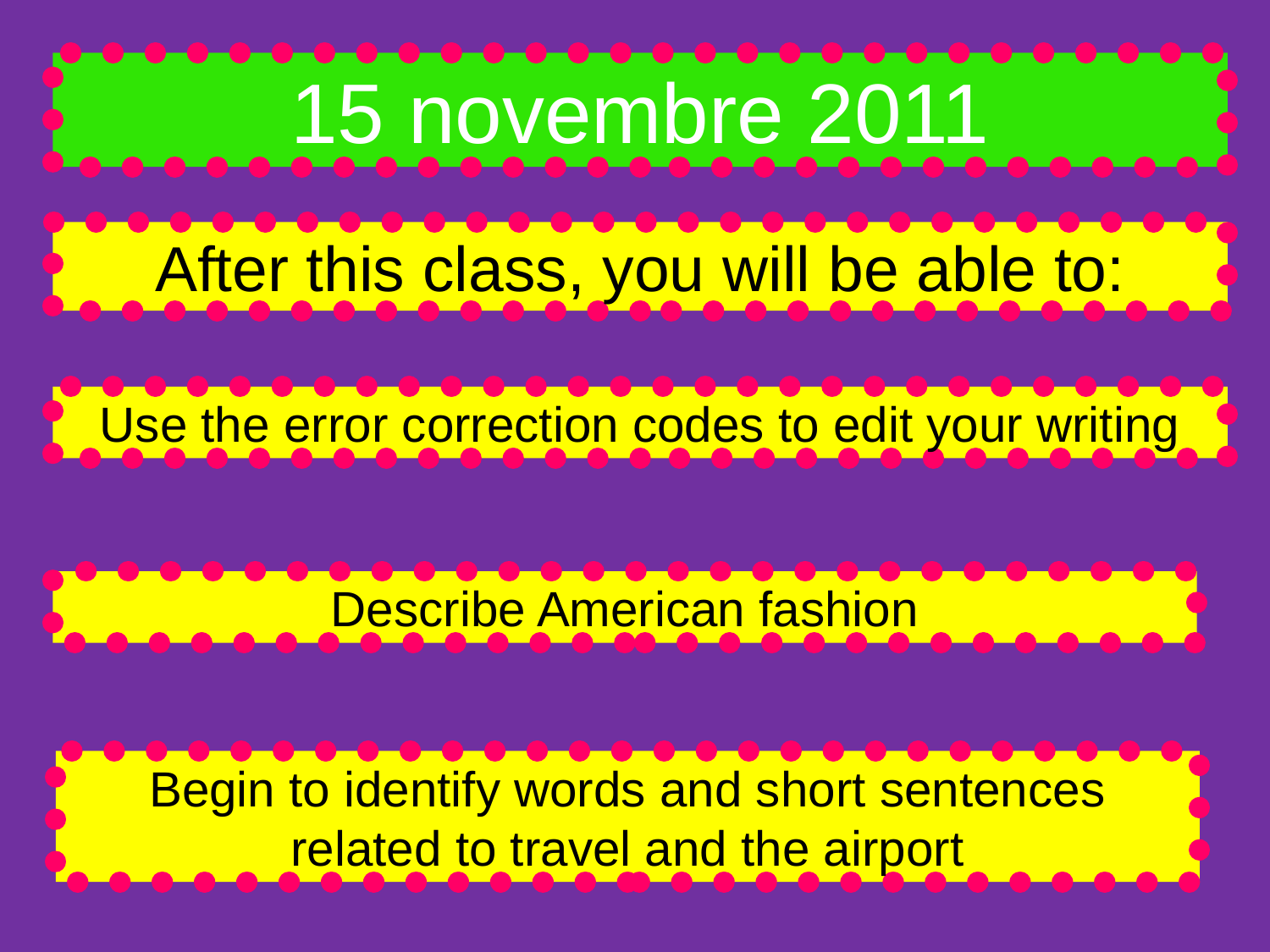

15 novembre 2011
After this class, you will be able to:
Use the error correction codes to edit your writing
Describe American fashion
Begin to identify words and short sentences related to travel and the airport